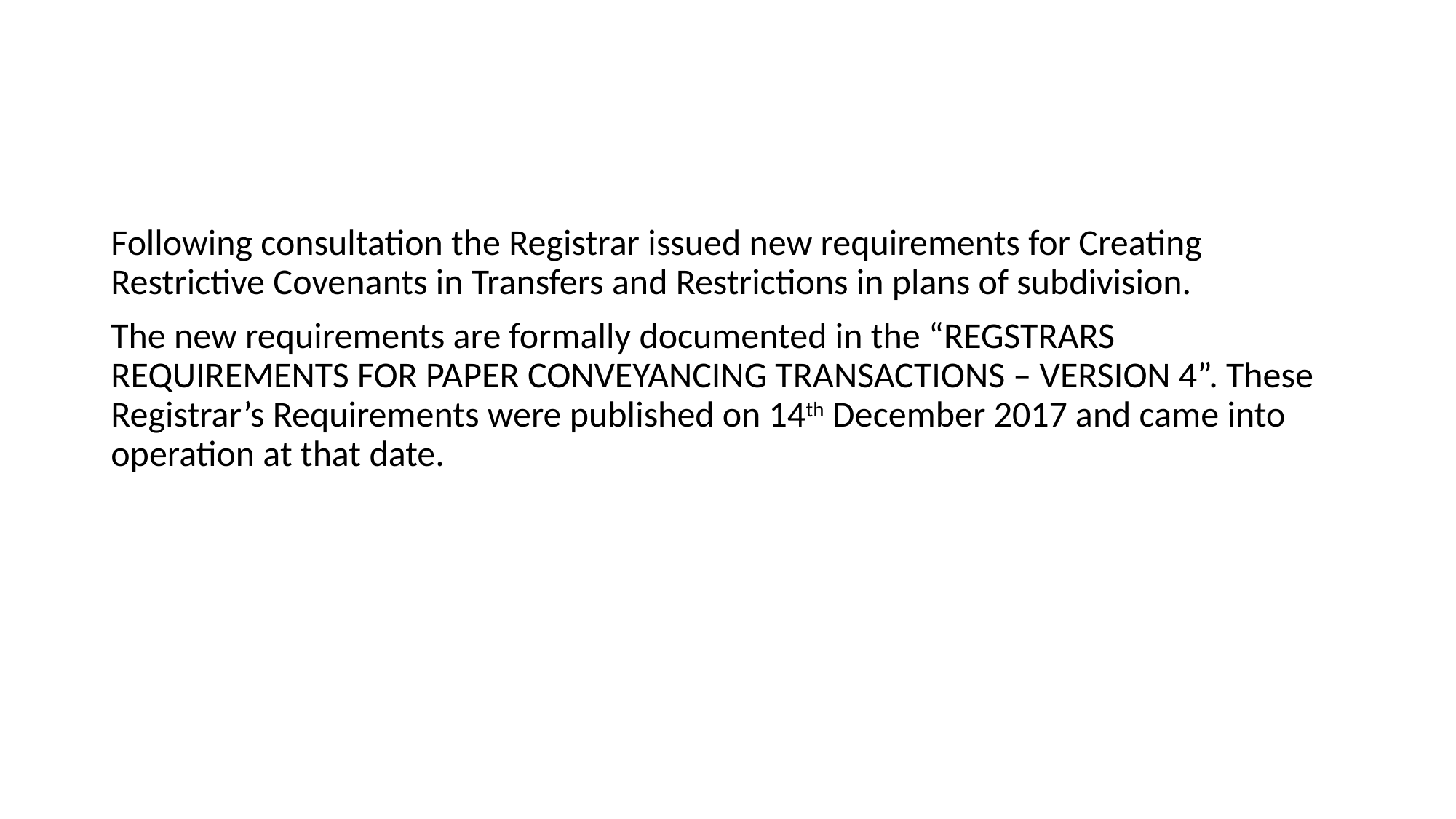

#
Following consultation the Registrar issued new requirements for Creating Restrictive Covenants in Transfers and Restrictions in plans of subdivision.
The new requirements are formally documented in the “REGSTRARS REQUIREMENTS FOR PAPER CONVEYANCING TRANSACTIONS – VERSION 4”. These Registrar’s Requirements were published on 14th December 2017 and came into operation at that date.